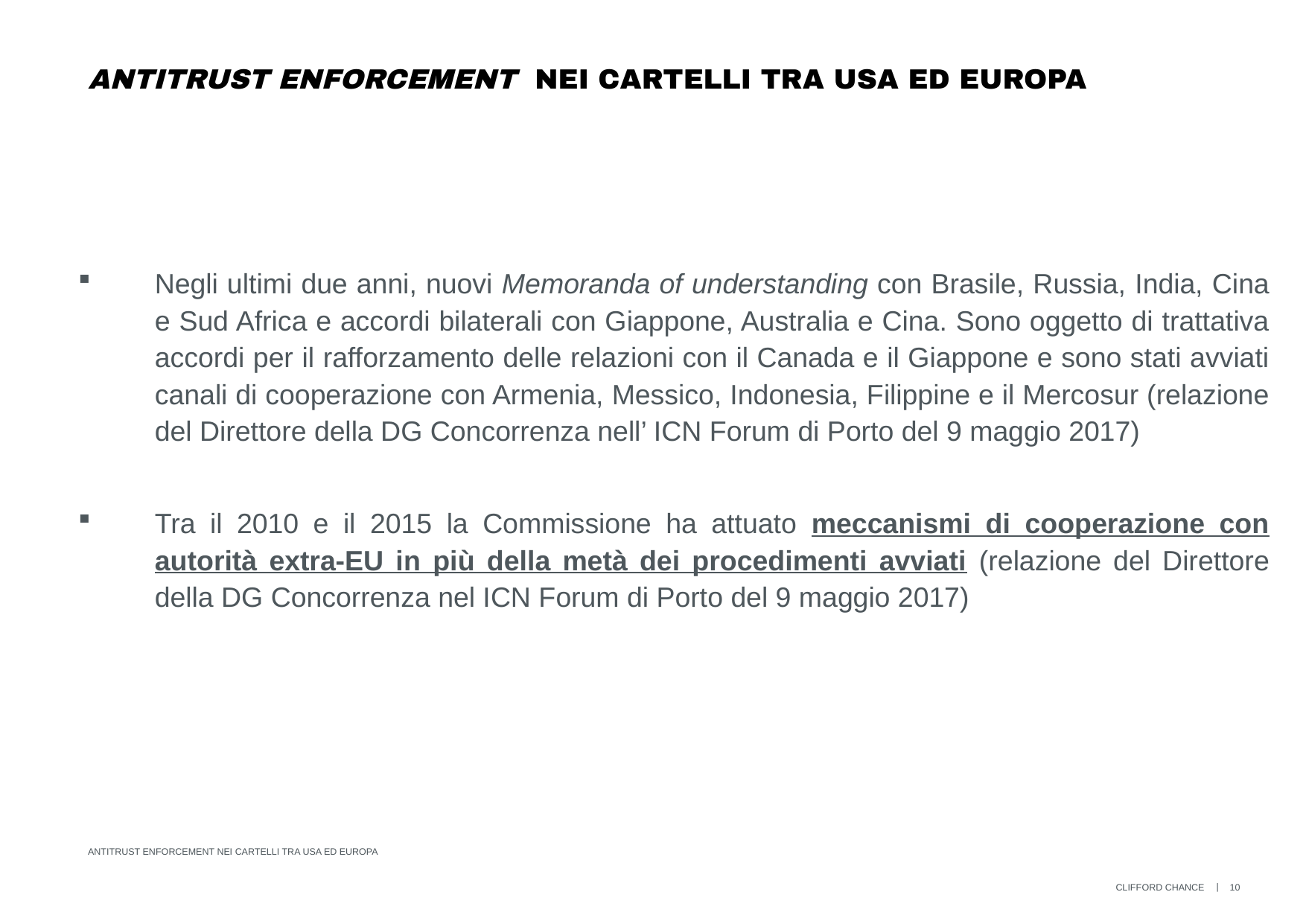

# Antitrust Enforcement  nei cartelli tra Usa ED Europa

Negli ultimi due anni, nuovi Memoranda of understanding con Brasile, Russia, India, Cina e Sud Africa e accordi bilaterali con Giappone, Australia e Cina. Sono oggetto di trattativa accordi per il rafforzamento delle relazioni con il Canada e il Giappone e sono stati avviati canali di cooperazione con Armenia, Messico, Indonesia, Filippine e il Mercosur (relazione del Direttore della DG Concorrenza nell’ ICN Forum di Porto del 9 maggio 2017)

Tra il 2010 e il 2015 la Commissione ha attuato meccanismi di cooperazione con autorità extra-EU in più della metà dei procedimenti avviati (relazione del Direttore della DG Concorrenza nel ICN Forum di Porto del 9 maggio 2017)

ANTITRUST ENFORCEMENT NEI CARTELLI TRA USA ED EUROPA

10